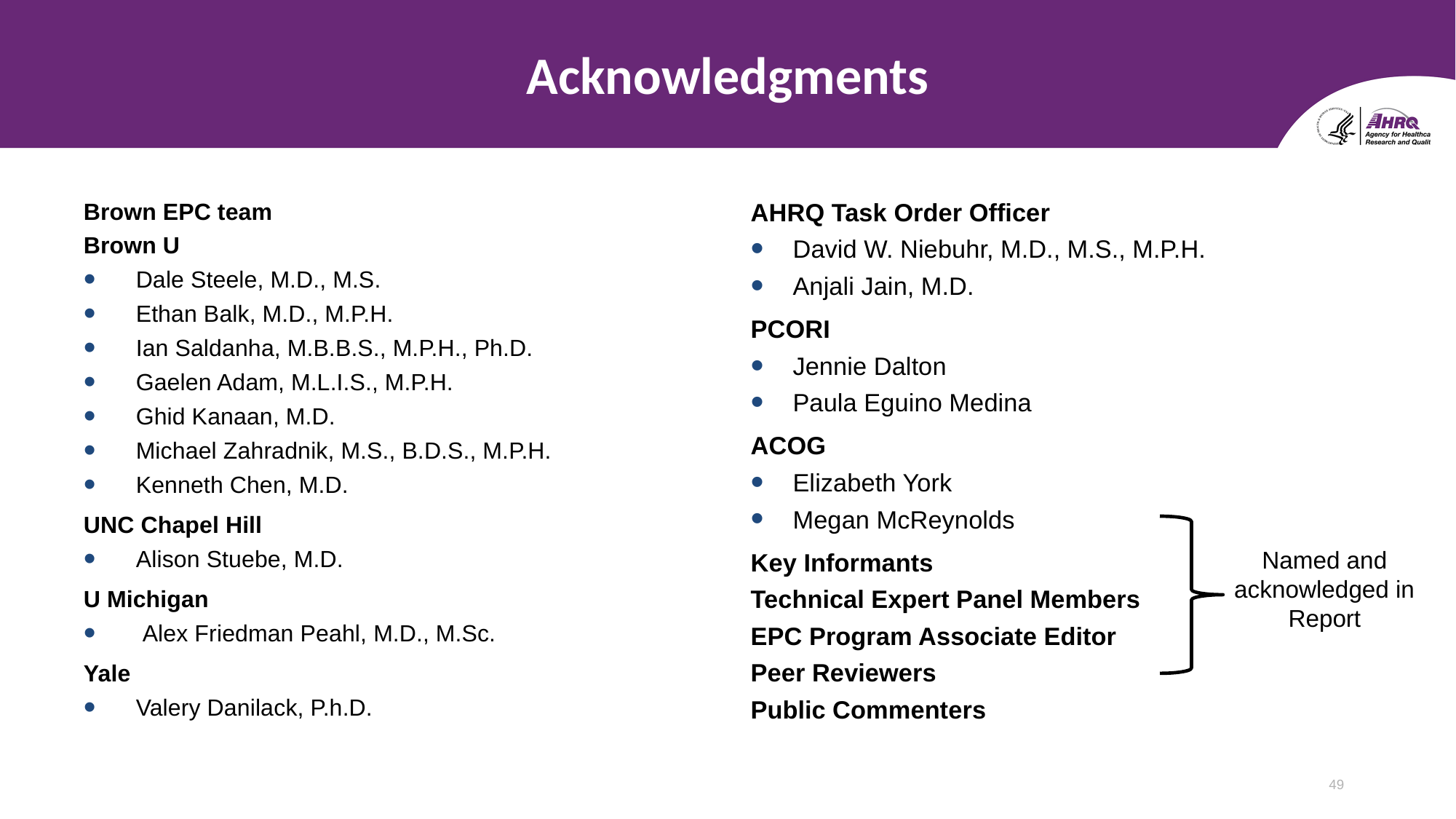

# Acknowledgments
Brown EPC team
Brown U
Dale Steele, M.D., M.S.
Ethan Balk, M.D., M.P.H.
Ian Saldanha, M.B.B.S., M.P.H., Ph.D.
Gaelen Adam, M.L.I.S., M.P.H.
Ghid Kanaan, M.D.
Michael Zahradnik, M.S., B.D.S., M.P.H.
Kenneth Chen, M.D.
UNC Chapel Hill
Alison Stuebe, M.D.
U Michigan
   Alex Friedman Peahl, M.D., M.Sc.
Yale
Valery Danilack, P.h.D.

AHRQ Task Order Officer
David W. Niebuhr, M.D., M.S., M.P.H.
Anjali Jain, M.D.
PCORI
Jennie Dalton
Paula Eguino Medina
ACOG
Elizabeth York
Megan McReynolds
Key Informants
Technical Expert Panel Members
EPC Program Associate Editor
Peer Reviewers
Public Commenters

Named and acknowledged in Report
49